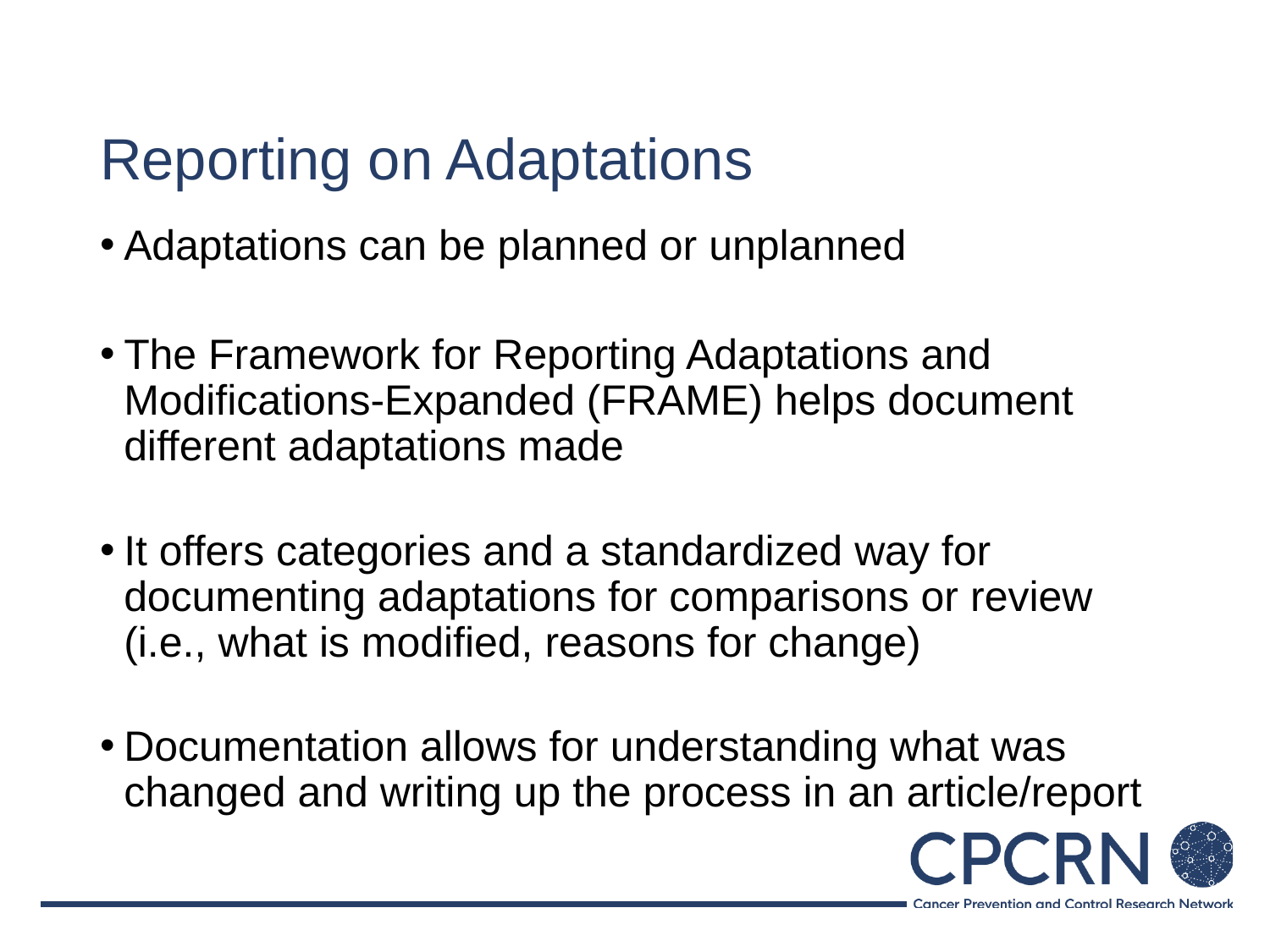

# Reporting on Adaptations
Adaptations can be planned or unplanned
The Framework for Reporting Adaptations and Modifications-Expanded (FRAME) helps document different adaptations made
It offers categories and a standardized way for documenting adaptations for comparisons or review (i.e., what is modified, reasons for change)
Documentation allows for understanding what was changed and writing up the process in an article/report